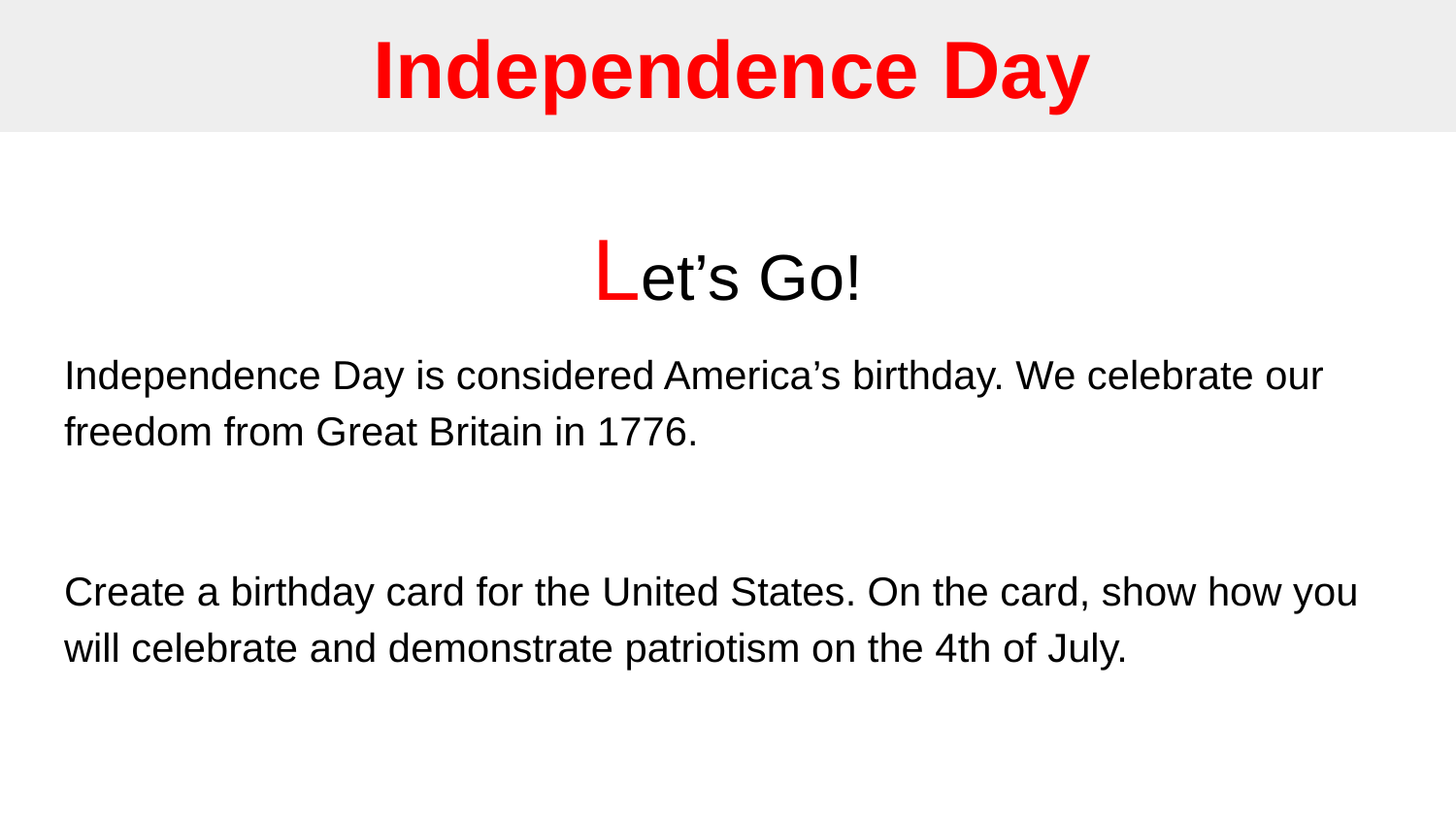

# Independence Day
Let’s Go!
Independence Day is considered America’s birthday. We celebrate our freedom from Great Britain in 1776.

Create a birthday card for the United States. On the card, show how you will celebrate and demonstrate patriotism on the 4th of July.